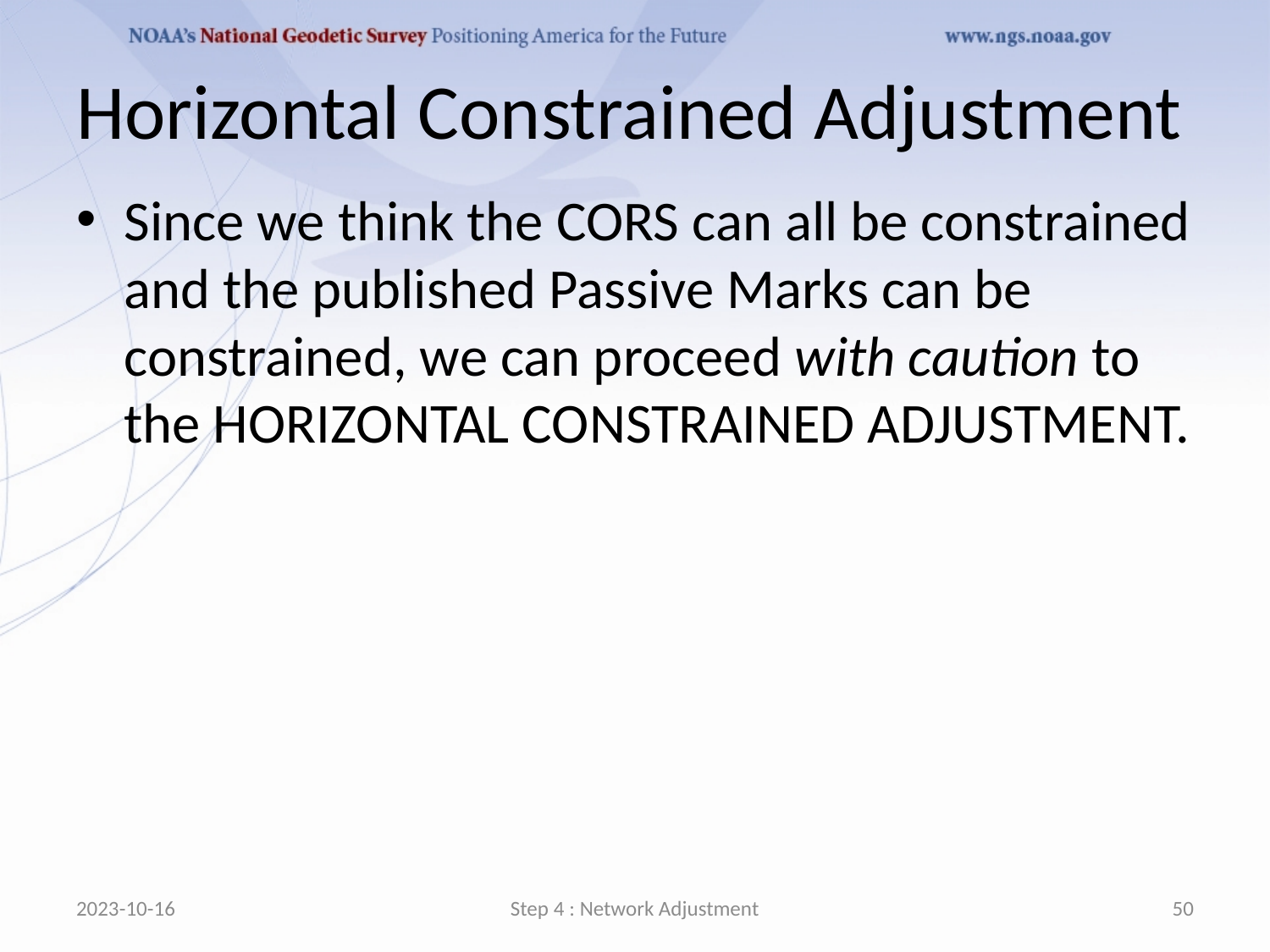

# Horizontal Constrained Adjustment
Since we think the CORS can all be constrained and the published Passive Marks can be constrained, we can proceed with caution to the HORIZONTAL CONSTRAINED ADJUSTMENT.
2023-10-16
Step 4 : Network Adjustment
50